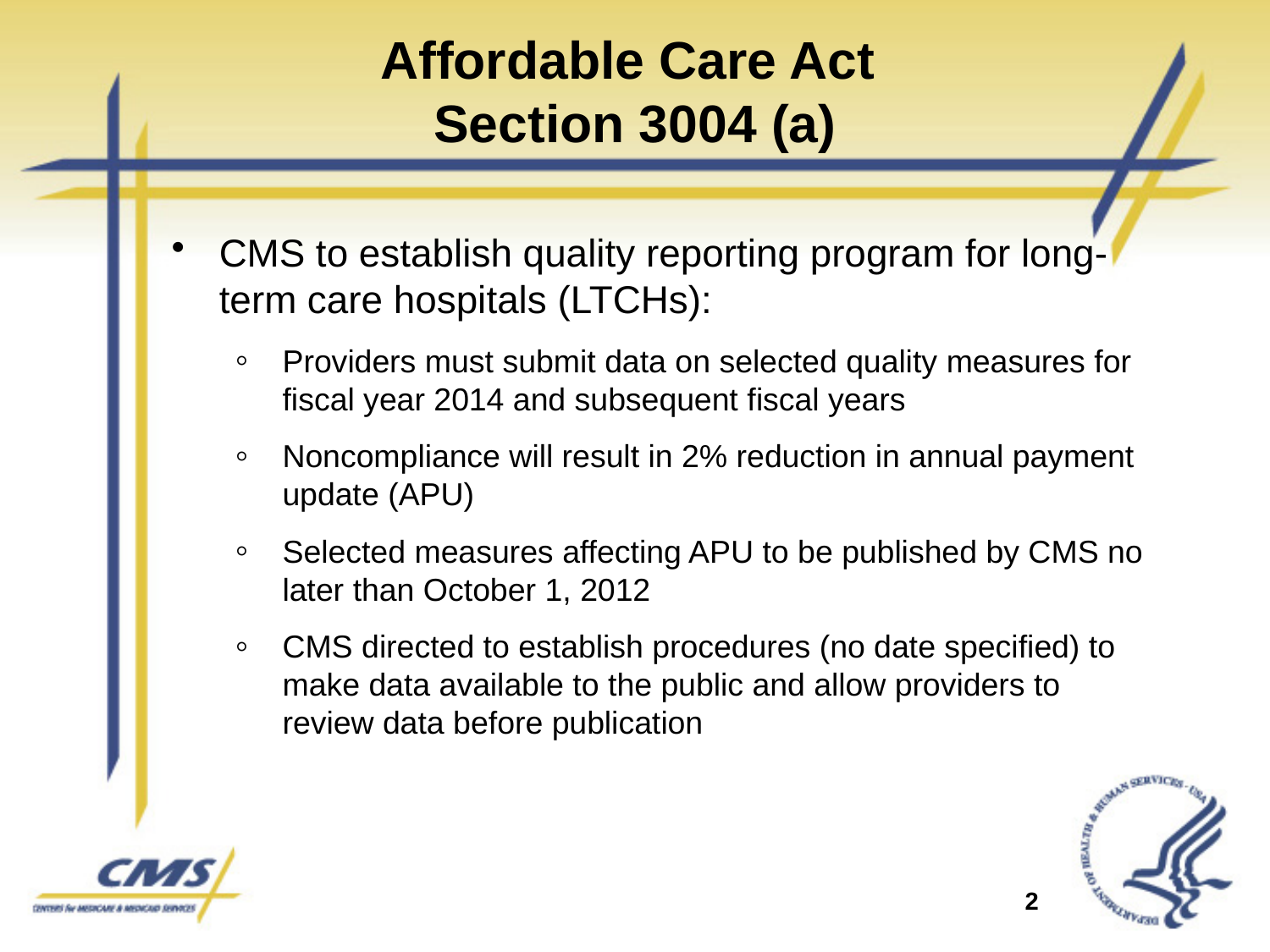

# Affordable Care Act Section 3004 (a)
CMS to establish quality reporting program for long-term care hospitals (LTCHs):
Providers must submit data on selected quality measures for fiscal year 2014 and subsequent fiscal years
Noncompliance will result in 2% reduction in annual payment update (APU)
Selected measures affecting APU to be published by CMS no later than October 1, 2012
CMS directed to establish procedures (no date specified) to make data available to the public and allow providers to review data before publication